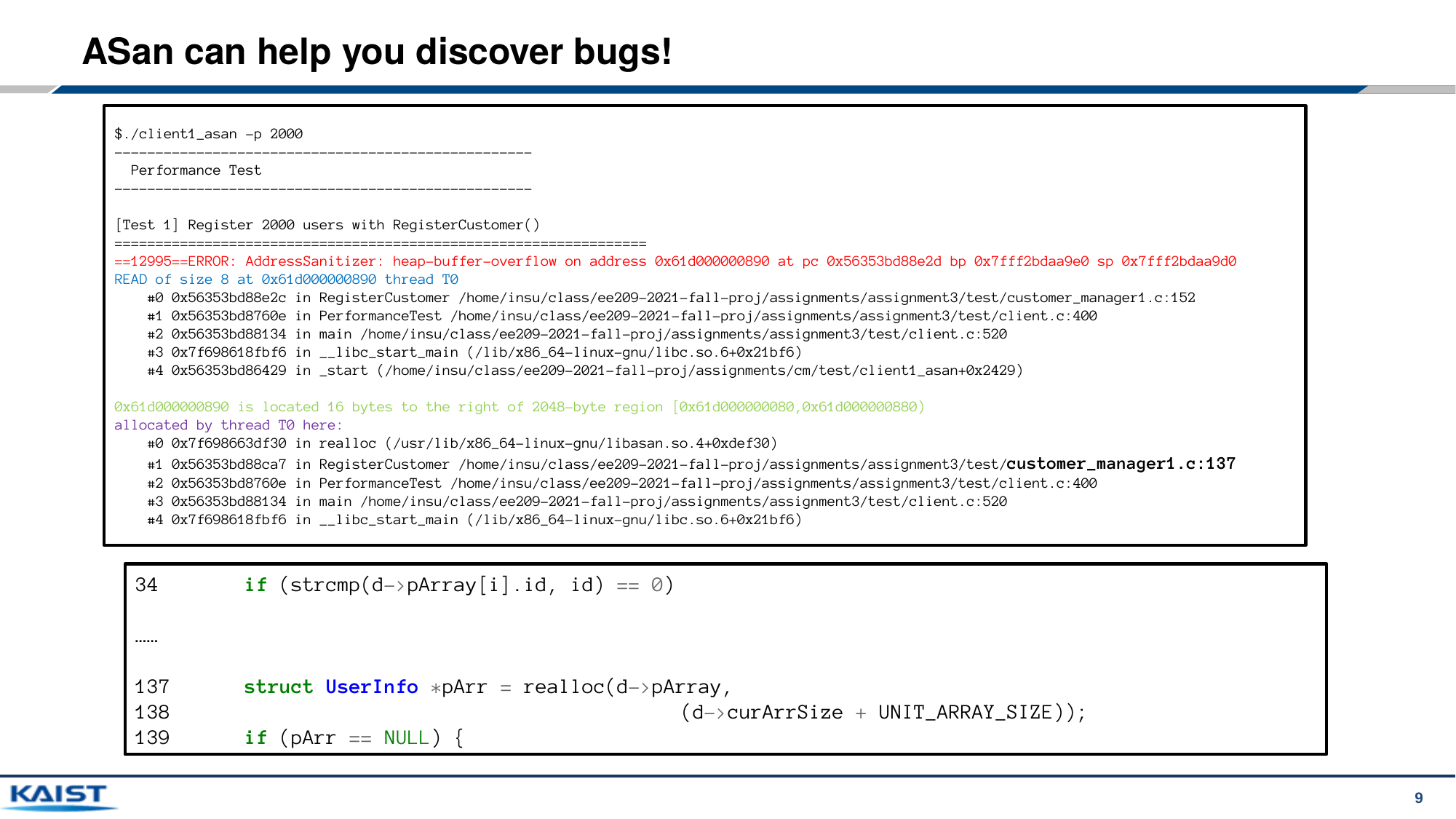

# ASan can help you discover bugs!
$./client1_asan -p 2000
---------------------------------------------------
  Performance Test
---------------------------------------------------

[Test 1] Register 2000 users with RegisterCustomer()
=================================================================
==12995==ERROR: AddressSanitizer: heap-buffer-overflow on address 0x61d000000890 at pc 0x56353bd88e2d bp 0x7fff2bdaa9e0 sp 0x7fff2bdaa9d0
READ of size 8 at 0x61d000000890 thread T0
    #0 0x56353bd88e2c in RegisterCustomer /home/insu/class/ee209-2021-fall-proj/assignments/assignment3/test/customer_manager1.c:152
    #1 0x56353bd8760e in PerformanceTest /home/insu/class/ee209-2021-fall-proj/assignments/assignment3/test/client.c:400
    #2 0x56353bd88134 in main /home/insu/class/ee209-2021-fall-proj/assignments/assignment3/test/client.c:520
    #3 0x7f698618fbf6 in __libc_start_main (/lib/x86_64-linux-gnu/libc.so.6+0x21bf6)
    #4 0x56353bd86429 in _start (/home/insu/class/ee209-2021-fall-proj/assignments/cm/test/client1_asan+0x2429)

0x61d000000890 is located 16 bytes to the right of 2048-byte region [0x61d000000080,0x61d000000880)
allocated by thread T0 here:
    #0 0x7f698663df30 in realloc (/usr/lib/x86_64-linux-gnu/libasan.so.4+0xdef30)
    #1 0x56353bd88ca7 in RegisterCustomer /home/insu/class/ee209-2021-fall-proj/assignments/assignment3/test/customer_manager1.c:137
    #2 0x56353bd8760e in PerformanceTest /home/insu/class/ee209-2021-fall-proj/assignments/assignment3/test/client.c:400
    #3 0x56353bd88134 in main /home/insu/class/ee209-2021-fall-proj/assignments/assignment3/test/client.c:520
    #4 0x7f698618fbf6 in __libc_start_main (/lib/x86_64-linux-gnu/libc.so.6+0x21bf6)
34 	if (strcmp(d->pArray[i].id, id) == 0)

……

137 	struct UserInfo *pArr = realloc(d->pArray,
138					(d->curArrSize + UNIT_ARRAY_SIZE));
139 	if (pArr == NULL) {